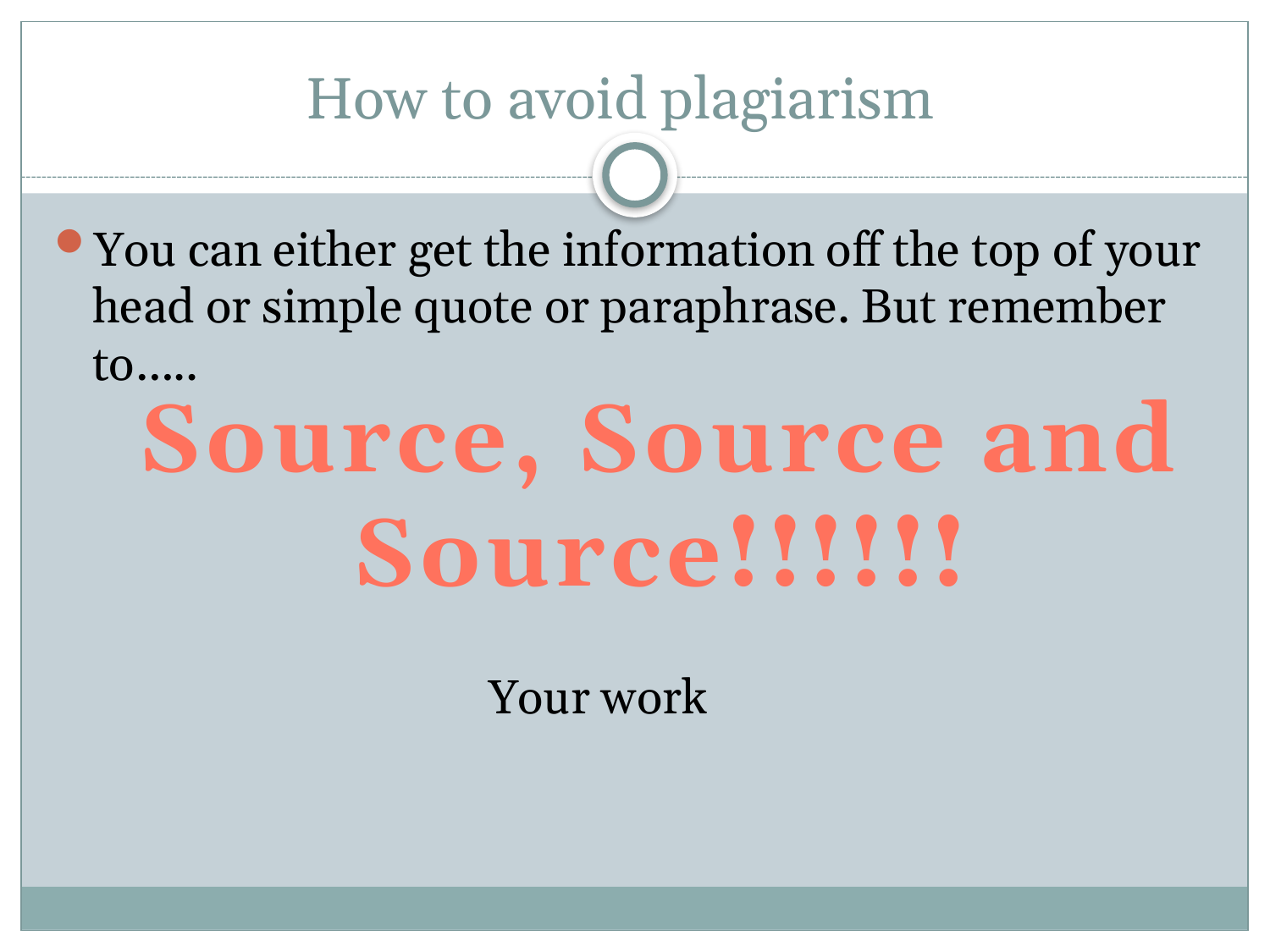

# How to avoid plagiarism
You can either get the information off the top of your head or simple quote or paraphrase. But remember to…..

                                      Your work
Source, Source and Source!!!!!!